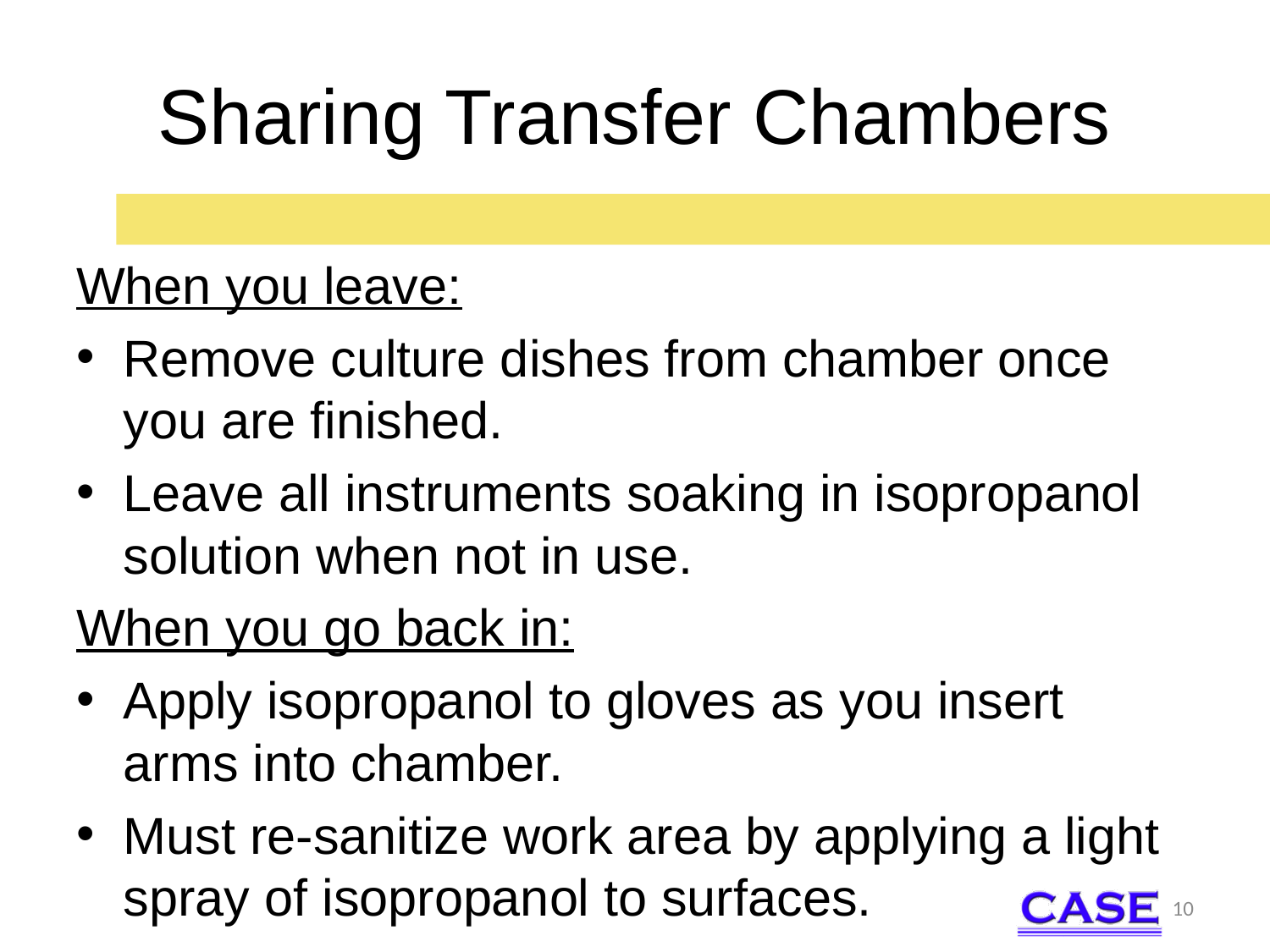

# Sharing Transfer Chambers
When you leave:
Remove culture dishes from chamber once you are finished.
Leave all instruments soaking in isopropanol solution when not in use.
When you go back in:
Apply isopropanol to gloves as you insert arms into chamber.
Must re-sanitize work area by applying a light spray of isopropanol to surfaces.
10